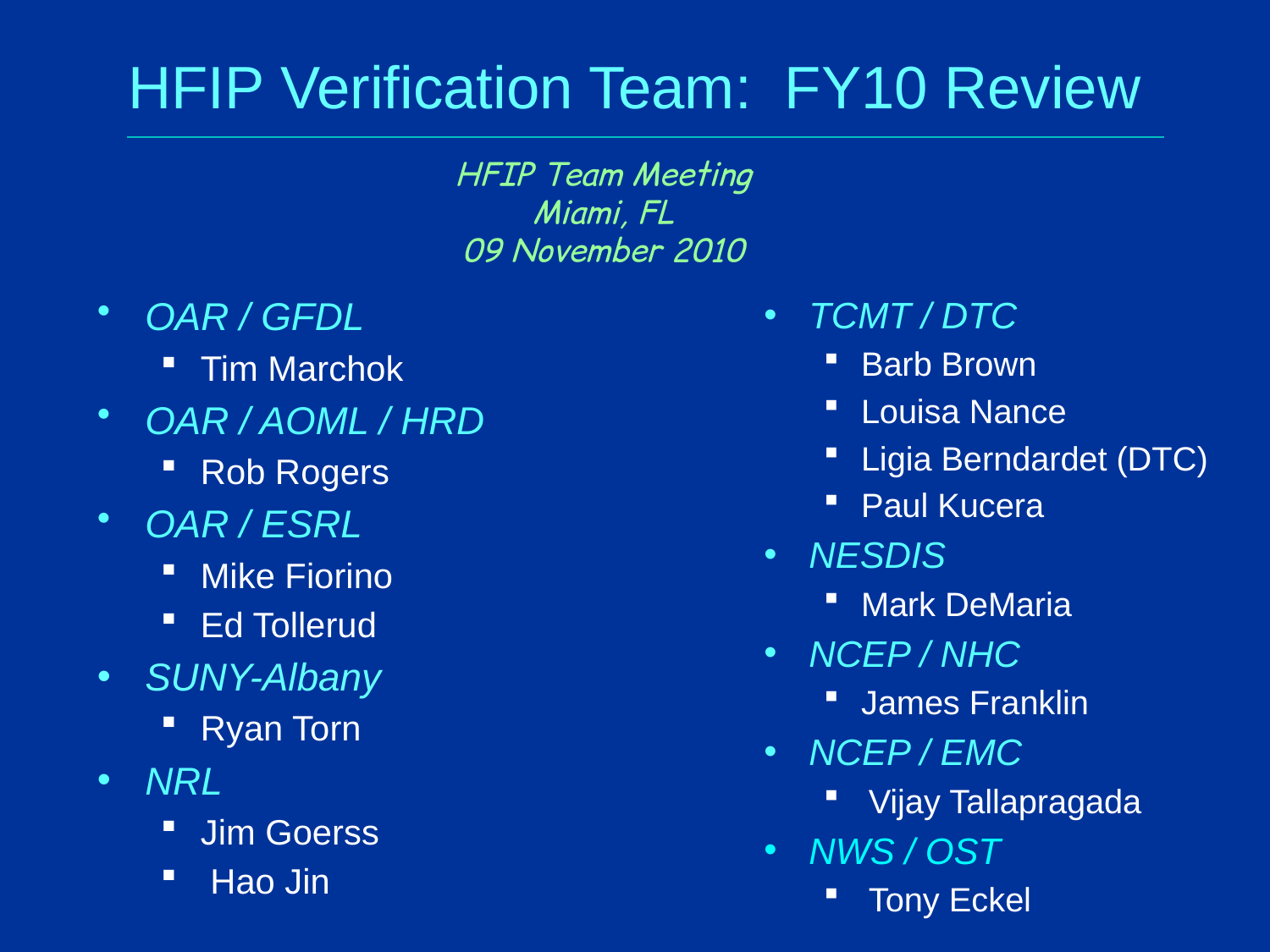

# HFIP Verification Team:  FY10 Review
HFIP Team Meeting
Miami, FL
09 November 2010
OAR / GFDL
Tim Marchok
OAR / AOML / HRD
Rob Rogers
OAR / ESRL
Mike Fiorino
Ed Tollerud
SUNY-Albany
Ryan Torn
NRL
Jim Goerss
 Hao Jin

TCMT / DTC
Barb Brown
Louisa Nance
Ligia Berndardet (DTC)
Paul Kucera
NESDIS
Mark DeMaria
NCEP / NHC
James Franklin
NCEP / EMC
Vijay Tallapragada
NWS / OST
Tony Eckel